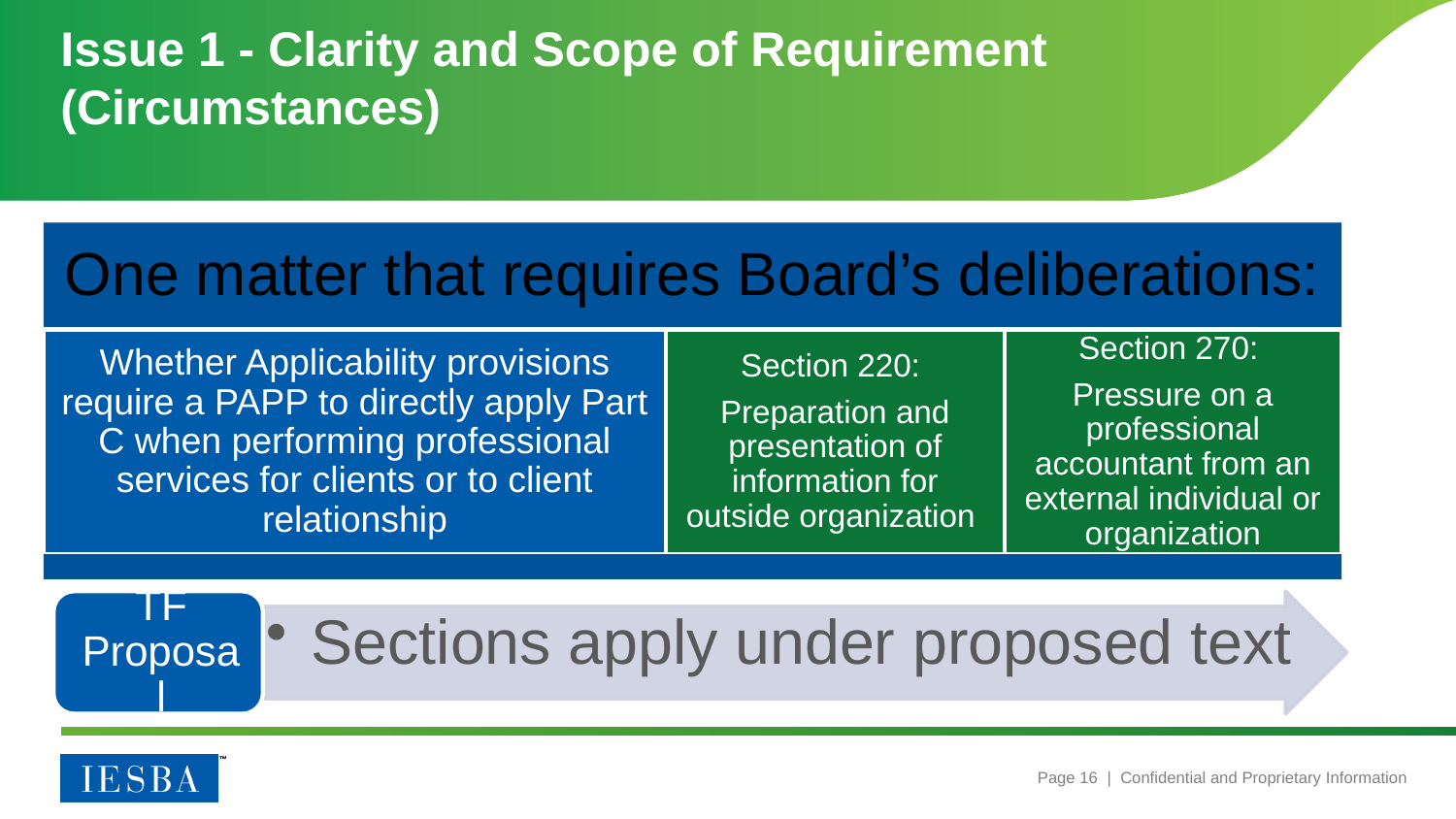

# Issue 1 - Clarity and Scope of Requirement (Circumstances)
One matter that requires Board’s deliberations:
Whether Applicability provisions require a PAPP to directly apply Part C when performing professional services for clients or to client relationship
Section 220:
Preparation and presentation of information for outside organization
Section 270:
Pressure on a professional accountant from an external individual or organization
Sections apply under proposed text
TF Proposal